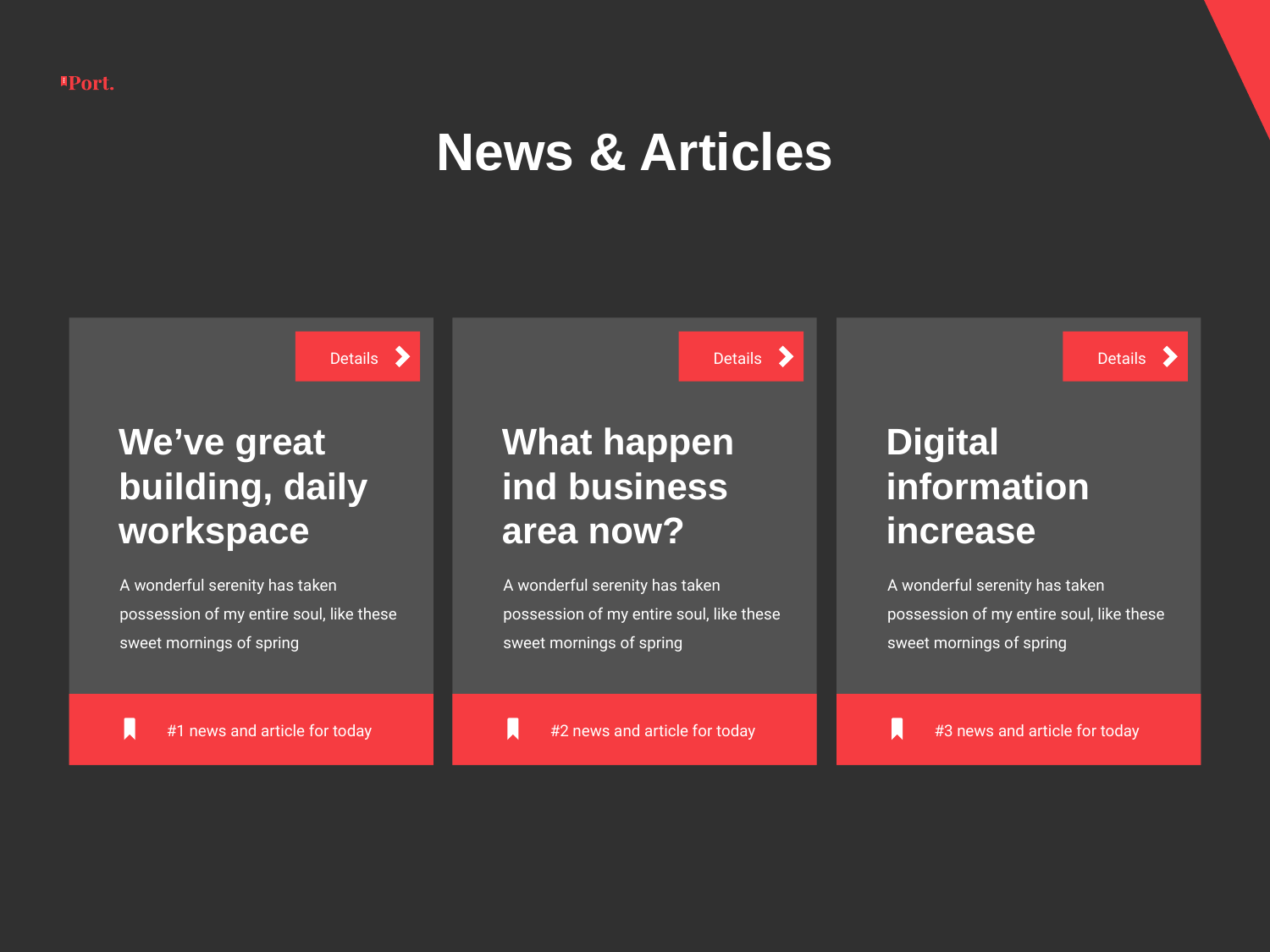

News & Articles

Details
Details
Details

What happen ind business area now?
Digital information increase
We’ve great building, daily workspace
A wonderful serenity has taken possession of my entire soul, like these sweet mornings of spring
A wonderful serenity has taken possession of my entire soul, like these sweet mornings of spring
A wonderful serenity has taken possession of my entire soul, like these sweet mornings of spring

#1 news and article for today
#2 news and article for today
#3 news and article for today